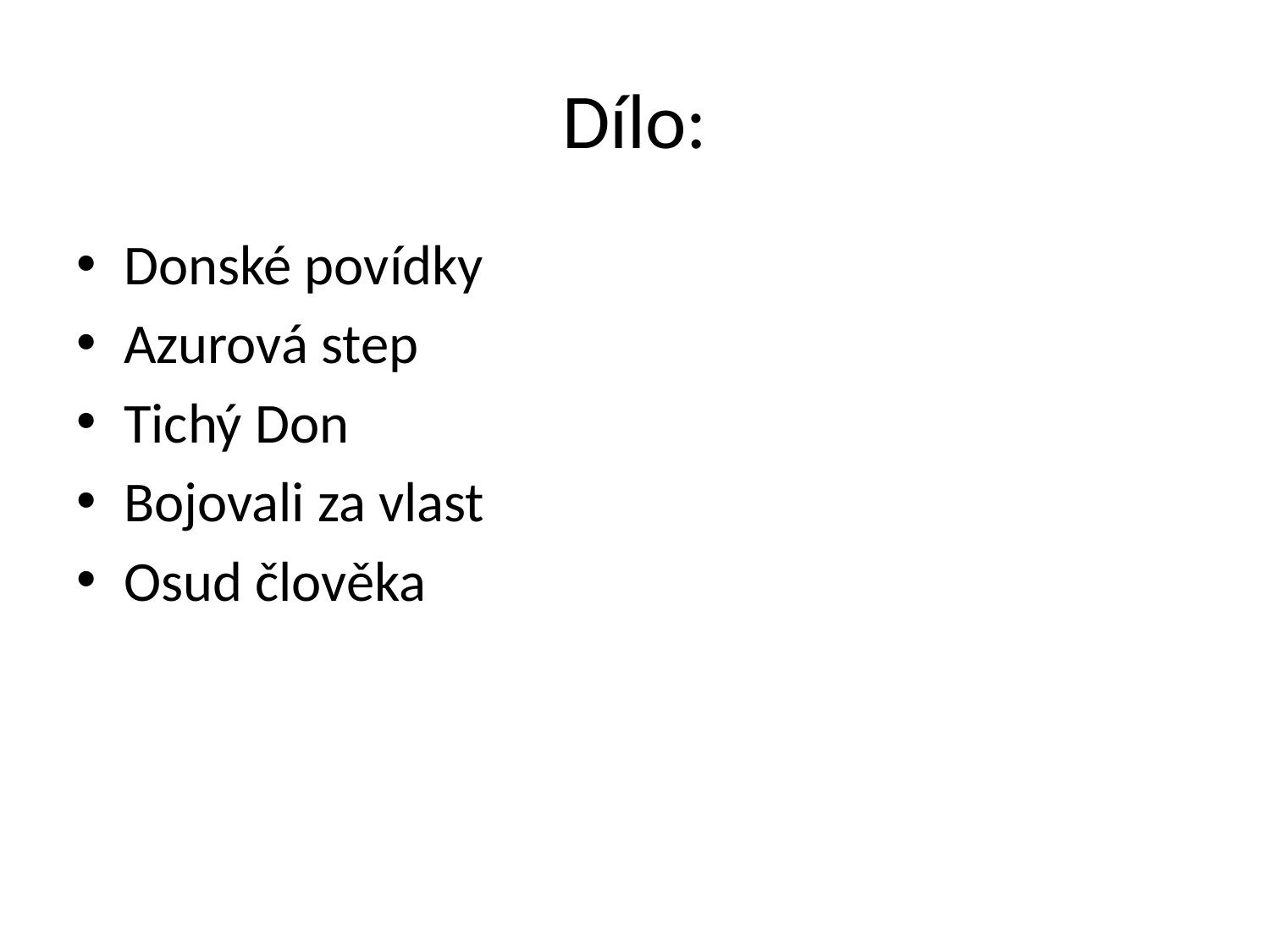

# Dílo:
Donské povídky
Azurová step
Tichý Don
Bojovali za vlast
Osud člověka